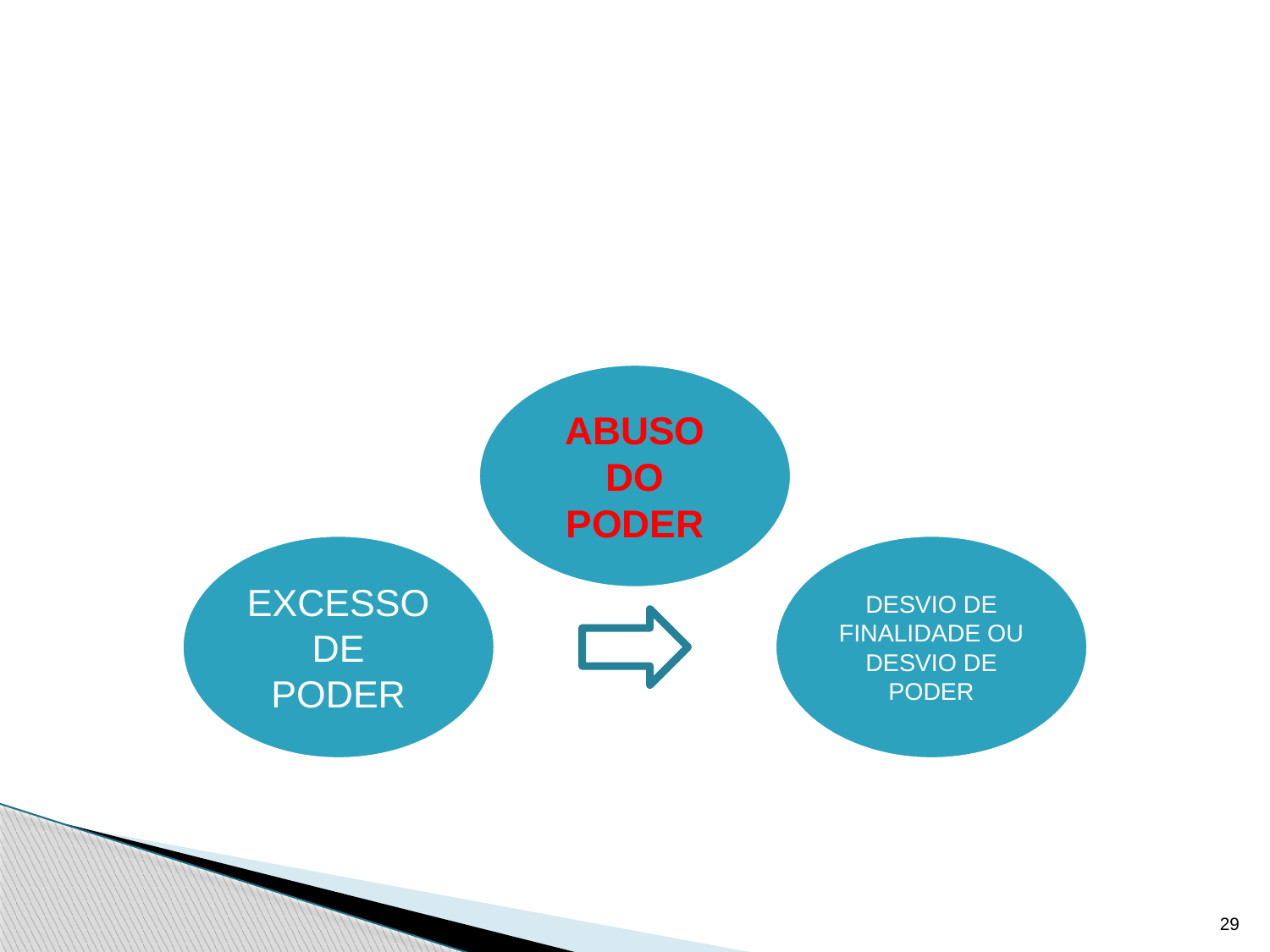

ABUSO DO PODER
DESVIO DE FINALIDADE OU
DESVIO DE PODER
EXCESSO DE PODER
29